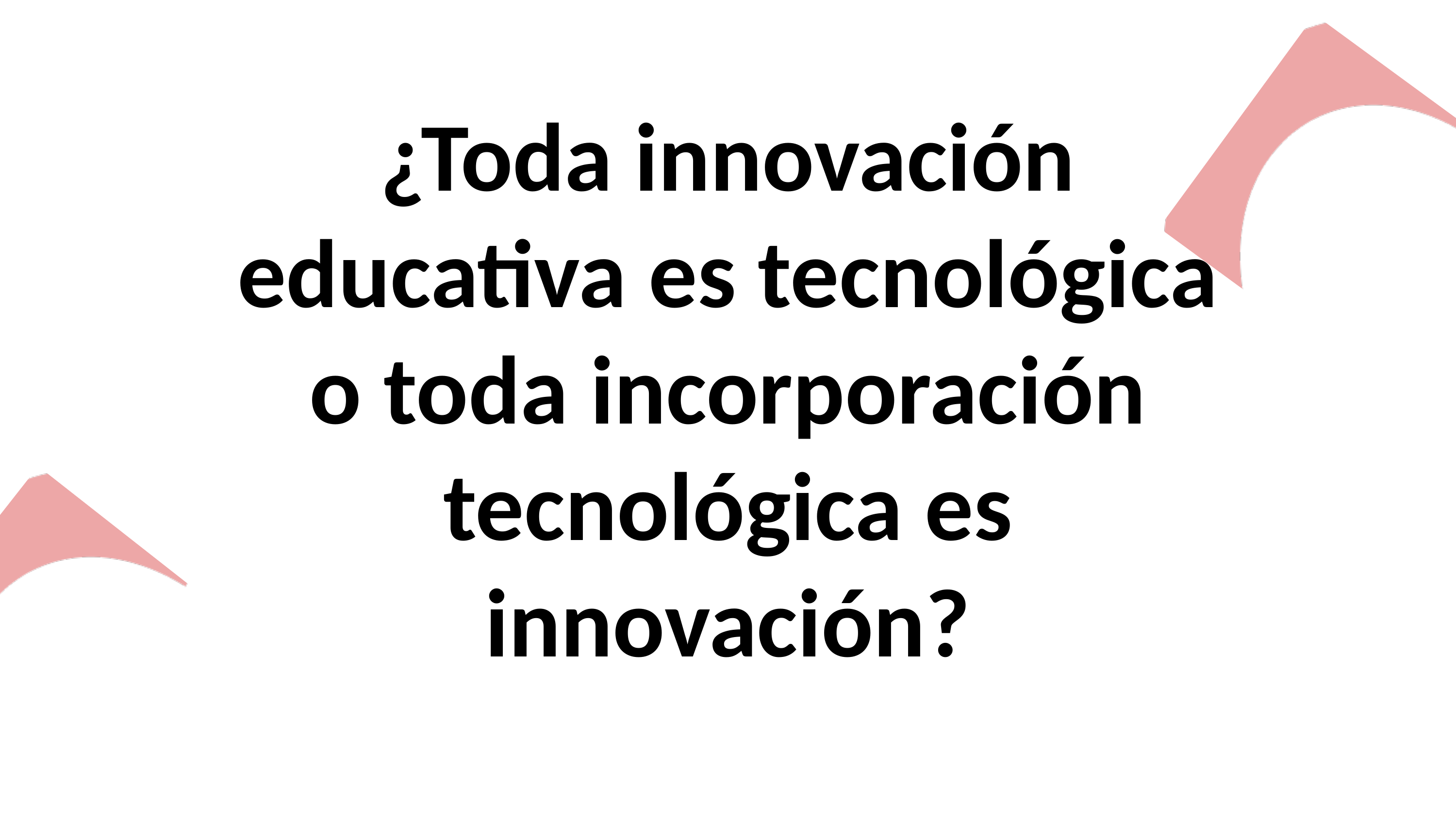

# ¿Toda innovación educativa es tecnológica o toda incorporación tecnológica es innovación?